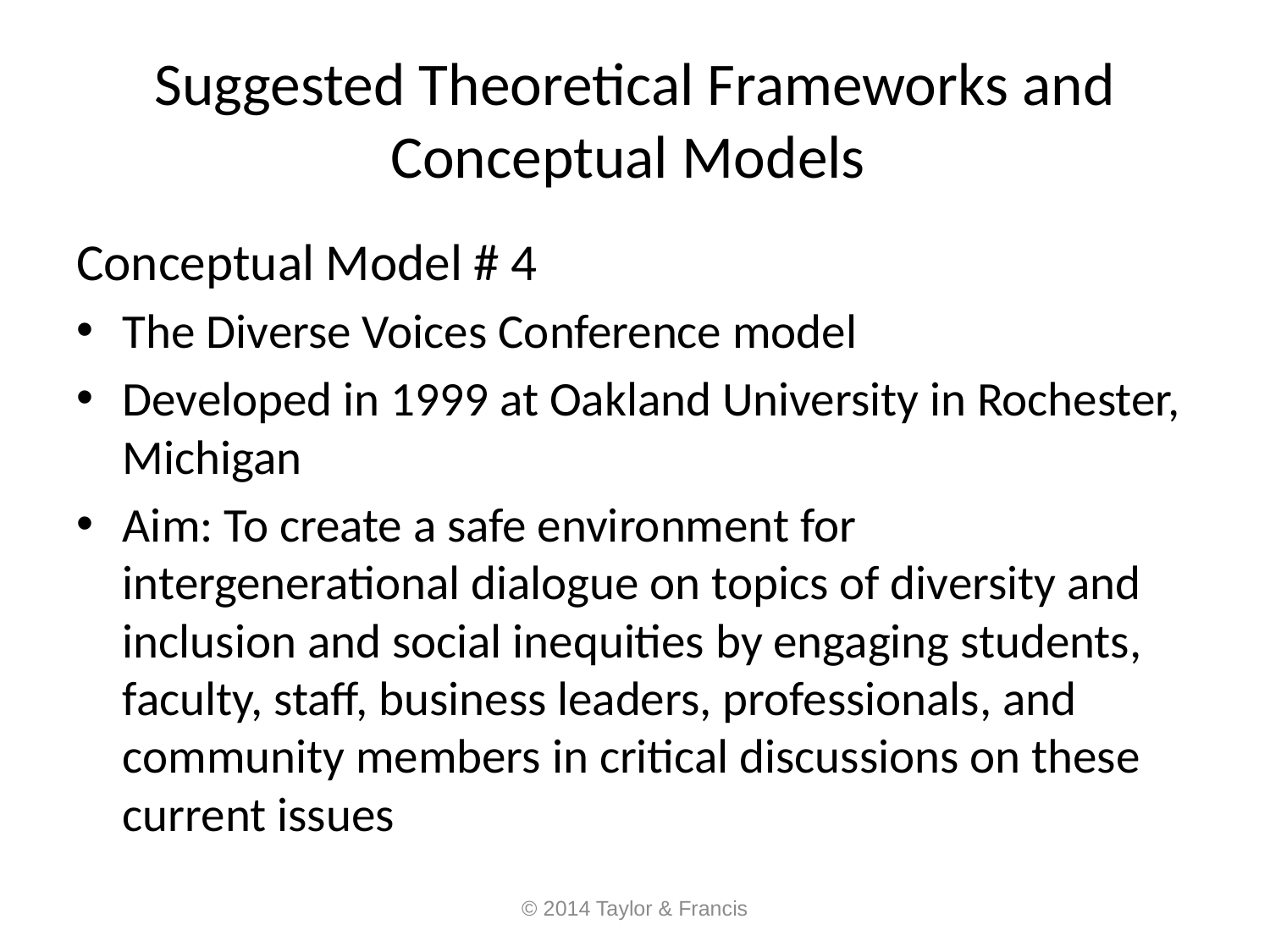

# Suggested Theoretical Frameworks and Conceptual Models
Conceptual Model # 4
The Diverse Voices Conference model
Developed in 1999 at Oakland University in Rochester, Michigan
Aim: To create a safe environment for intergenerational dialogue on topics of diversity and inclusion and social inequities by engaging students, faculty, staff, business leaders, professionals, and community members in critical discussions on these current issues
© 2014 Taylor & Francis